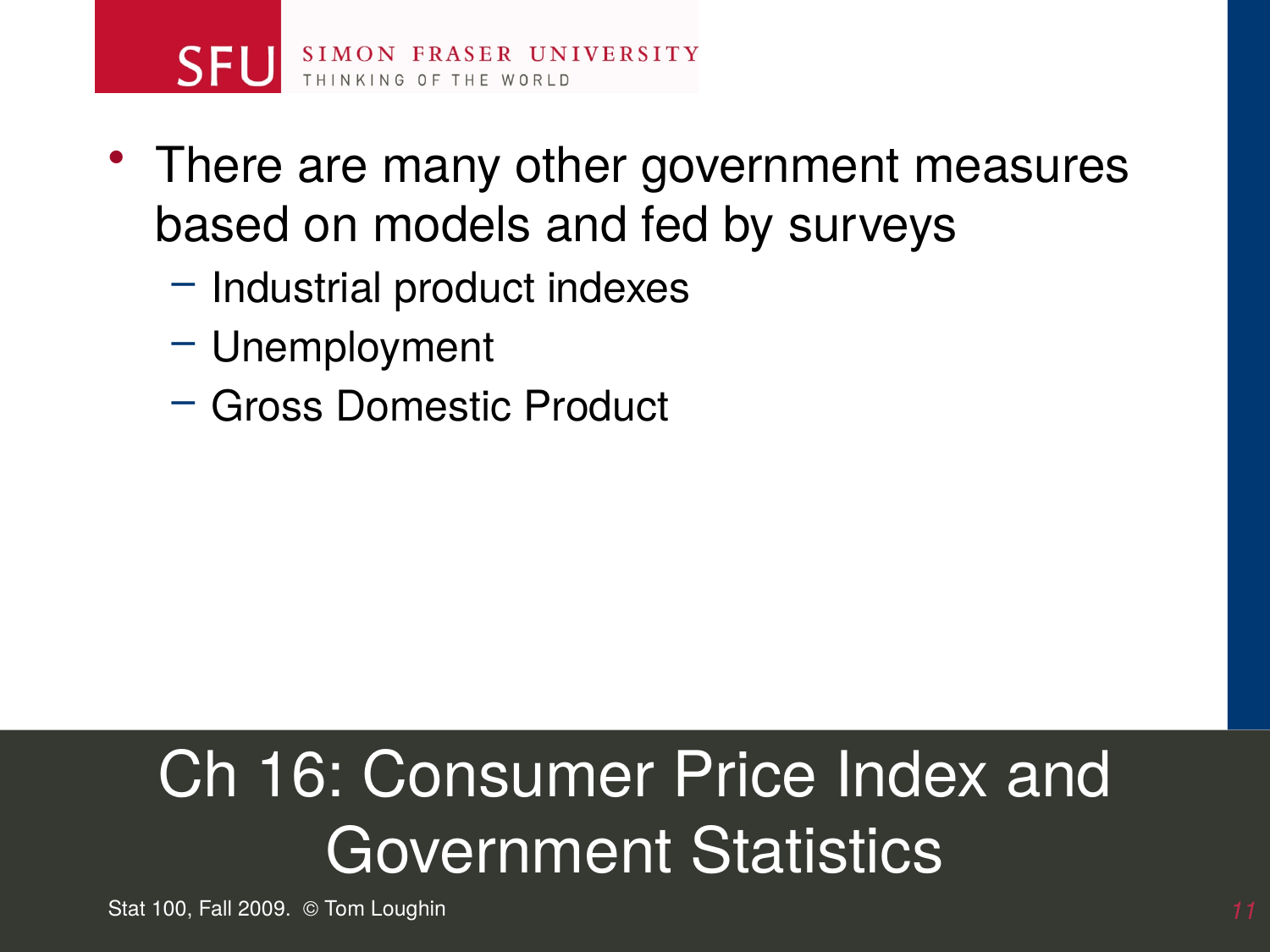

There are many other government measures based on models and fed by surveys
Industrial product indexes
Unemployment
Gross Domestic Product

# Ch 16: Consumer Price Index and Government Statistics
Stat 100, Fall 2009.  © Tom Loughin
11